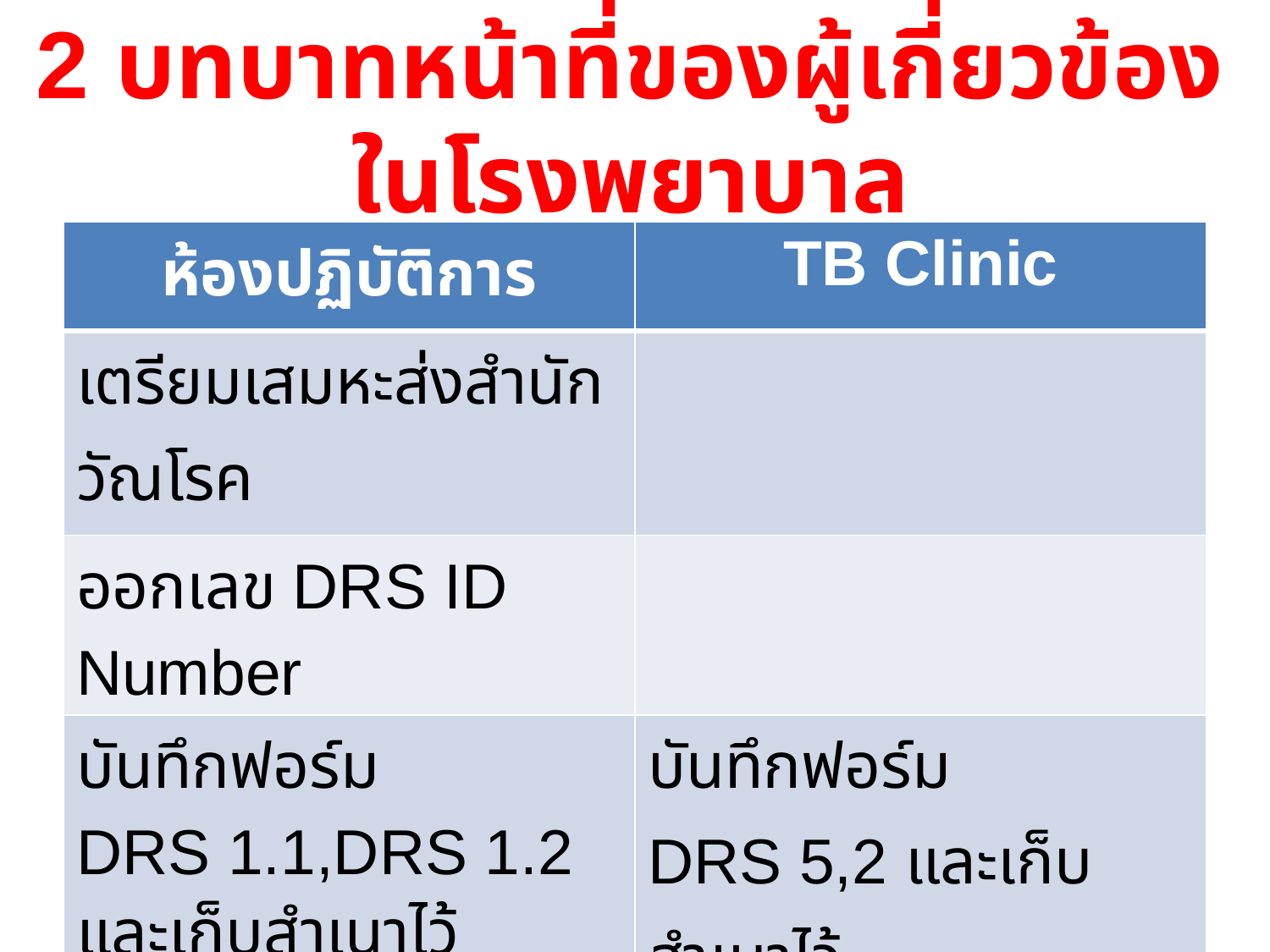

# 2 บทบาทหน้าที่ของผู้เกี่ยวข้องในโรงพยาบาล
| ห้องปฏิบัติการ | TB Clinic |
| --- | --- |
| เตรียมเสมหะส่งสำนักวัณโรค |  |
| ออกเลข DRS ID Number |  |
| บันทึกฟอร์ม DRS 1.1,DRS 1.2 และเก็บสำเนาไว้ DRS 5 ส่วนที่ 3 และ 4 | บันทึกฟอร์ม DRS 5,2 และเก็บสำเนาไว้ |
|  |  |